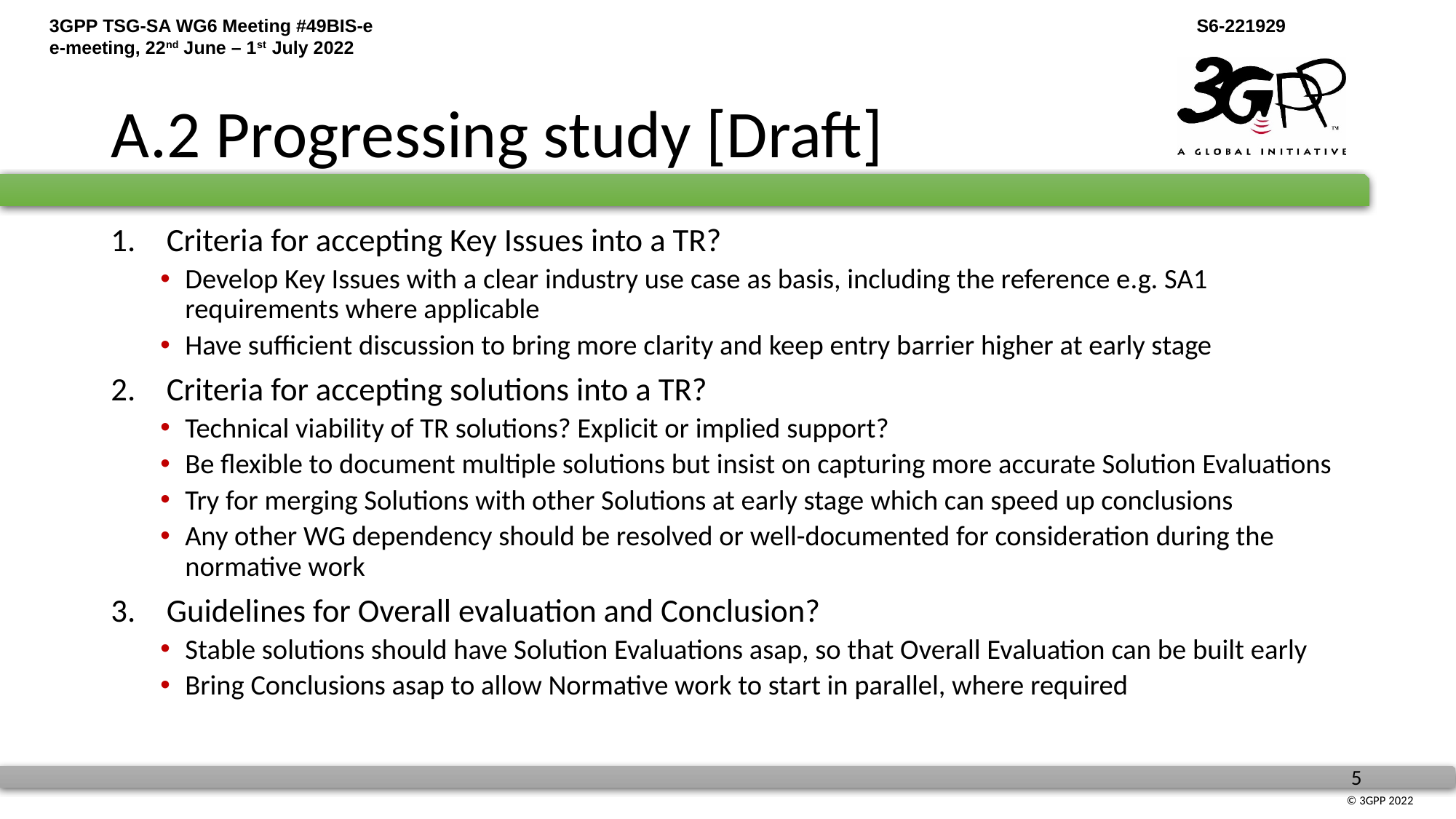

# A.2 Progressing study [Draft]
Criteria for accepting Key Issues into a TR?
Develop Key Issues with a clear industry use case as basis, including the reference e.g. SA1 requirements where applicable
Have sufficient discussion to bring more clarity and keep entry barrier higher at early stage
Criteria for accepting solutions into a TR?
Technical viability of TR solutions? Explicit or implied support?
Be flexible to document multiple solutions but insist on capturing more accurate Solution Evaluations
Try for merging Solutions with other Solutions at early stage which can speed up conclusions
Any other WG dependency should be resolved or well-documented for consideration during the normative work
Guidelines for Overall evaluation and Conclusion?
Stable solutions should have Solution Evaluations asap, so that Overall Evaluation can be built early
Bring Conclusions asap to allow Normative work to start in parallel, where required